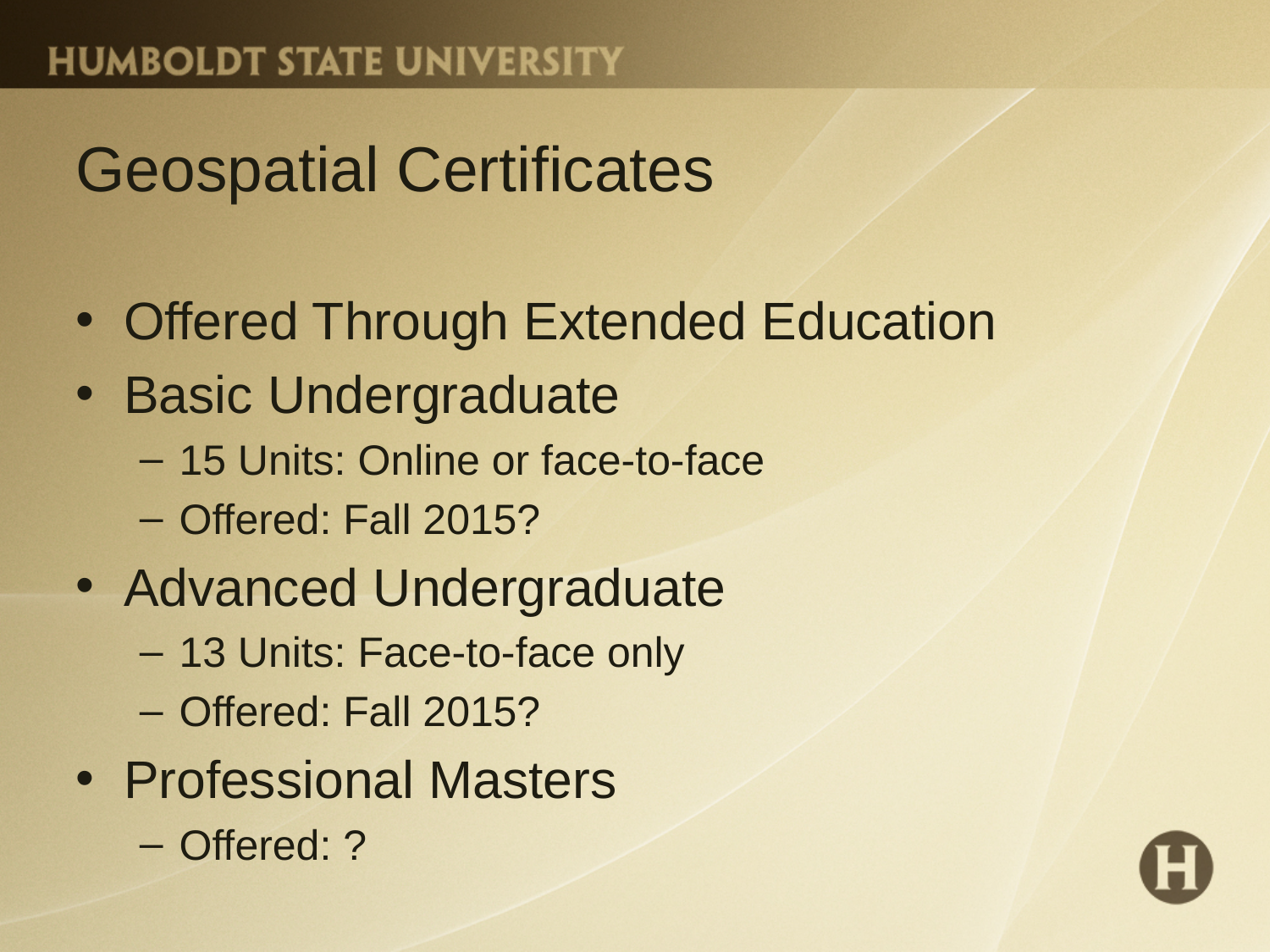

# Geospatial Certificates
Offered Through Extended Education
Basic Undergraduate
15 Units: Online or face-to-face
Offered: Fall 2015?
Advanced Undergraduate
13 Units: Face-to-face only
Offered: Fall 2015?
Professional Masters
Offered: ?